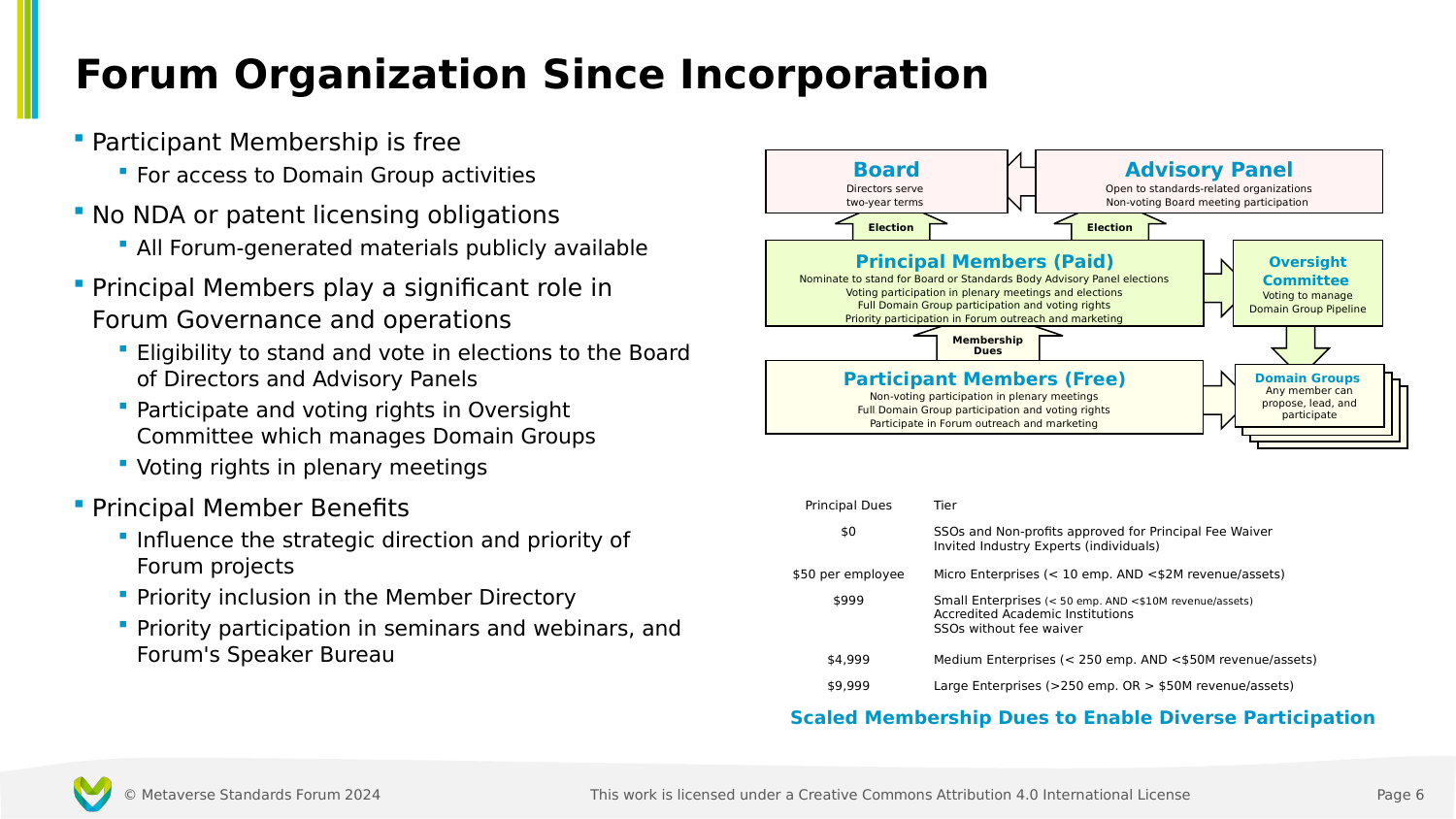

# Forum Organization Since Incorporation
Participant Membership is free
For access to Domain Group activities
No NDA or patent licensing obligations
All Forum-generated materials publicly available
Principal Members play a significant role in Forum Governance and operations
Eligibility to stand and vote in elections to the Board of Directors and Advisory Panels
Participate and voting rights in Oversight Committee which manages Domain Groups
Voting rights in plenary meetings
Principal Member Benefits
Influence the strategic direction and priority of Forum projects
Priority inclusion in the Member Directory
Priority participation in seminars and webinars, and Forum's Speaker Bureau​​​​

Board
Directors serve
two-year terms
Advisory Panel
Open to standards-related organizations
Non-voting Board meeting participation

Election

Election

Principal Members (Paid)
Nominate to stand for Board or Standards Body Advisory Panel elections
Voting participation in plenary meetings and elections
Full Domain Group participation and voting rights
Priority participation in Forum outreach and marketing
Oversight Committee
Voting to manage Domain Group Pipeline

Membership Dues

Participant Members (Free)
Non-voting participation in plenary meetings
Full Domain Group participation and voting rights
Participate in Forum outreach and marketing
Domain Groups
Any member can propose, lead, and participate
Domain Groups
Any member can propose, lead, and

Domain Groups
Any member can propose, lead, and

Domain Groups
Any member can propose, lead, and

| Principal Dues | Tier |
| --- | --- |
| $0 | SSOs and Non-profits approved for Principal Fee Waiver Invited Industry Experts (individuals) |
| $50 per employee | Micro Enterprises (< 10 emp. AND <$2M revenue/assets) |
| $999 | Small Enterprises (< 50 emp. AND <$10M revenue/assets) Accredited Academic Institutions SSOs without fee waiver |
| $4,999 | Medium Enterprises (< 250 emp. AND <$50M revenue/assets) |
| $9,999 | Large Enterprises (>250 emp. OR > $50M revenue/assets) |
Scaled Membership Dues to Enable Diverse Participation